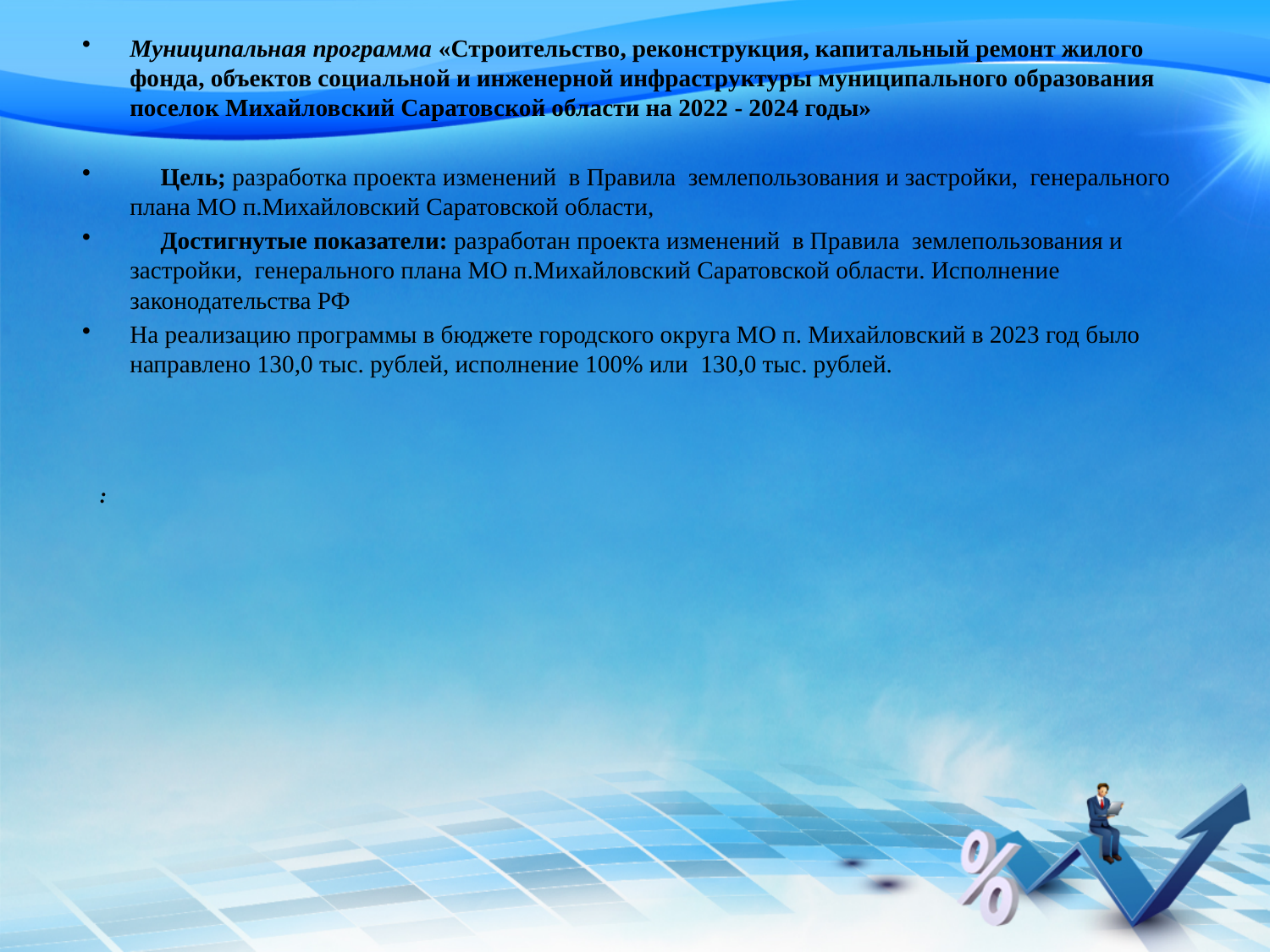

Муниципальная программа «Строительство, реконструкция, капитальный ремонт жилого фонда, объектов социальной и инженерной инфраструктуры муниципального образования поселок Михайловский Саратовской области на 2022 - 2024 годы»

     Цель; разработка проекта изменений  в Правила  землепользования и застройки,  генерального плана МО п.Михайловский Саратовской области,
     Достигнутые показатели: разработан проекта изменений  в Правила  землепользования и застройки,  генерального плана МО п.Михайловский Саратовской области. Исполнение законодательства РФ
На реализацию программы в бюджете городского округа МО п. Михайловский в 2023 год было направлено 130,0 тыс. рублей, исполнение 100% или  130,0 тыс. рублей.

: